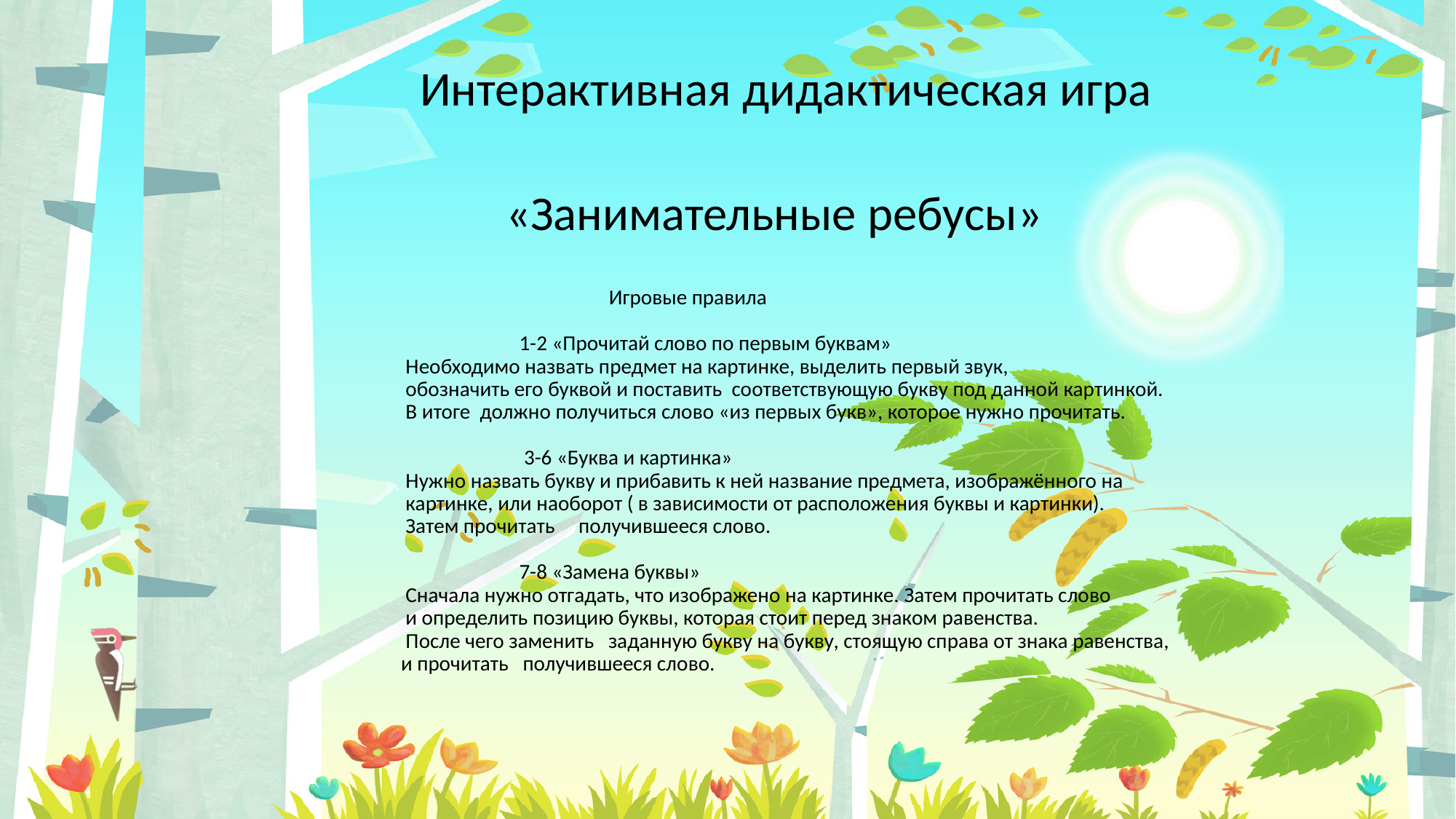

# Интерактивная дидактическая игра «Занимательные ребусы»             Игровые правила 1-2 «Прочитай слово по первым буквам» Необходимо назвать предмет на картинке, выделить первый звук, обозначить его буквой и поставить  соответствующую букву под данной картинкой. В итоге  должно получиться слово «из первых букв», которое нужно прочитать.                                                   3-6 «Буква и картинка» Нужно назвать букву и прибавить к ней название предмета, изображённого на картинке, или наоборот ( в зависимости от расположения буквы и картинки). Затем прочитать     получившееся слово.                                                  7-8 «Замена буквы» Сначала нужно отгадать, что изображено на картинке. Затем прочитать слово и определить позицию буквы, которая стоит перед знаком равенства. После чего заменить   заданную букву на букву, стоящую справа от знака равенства, и прочитать   получившееся слово.